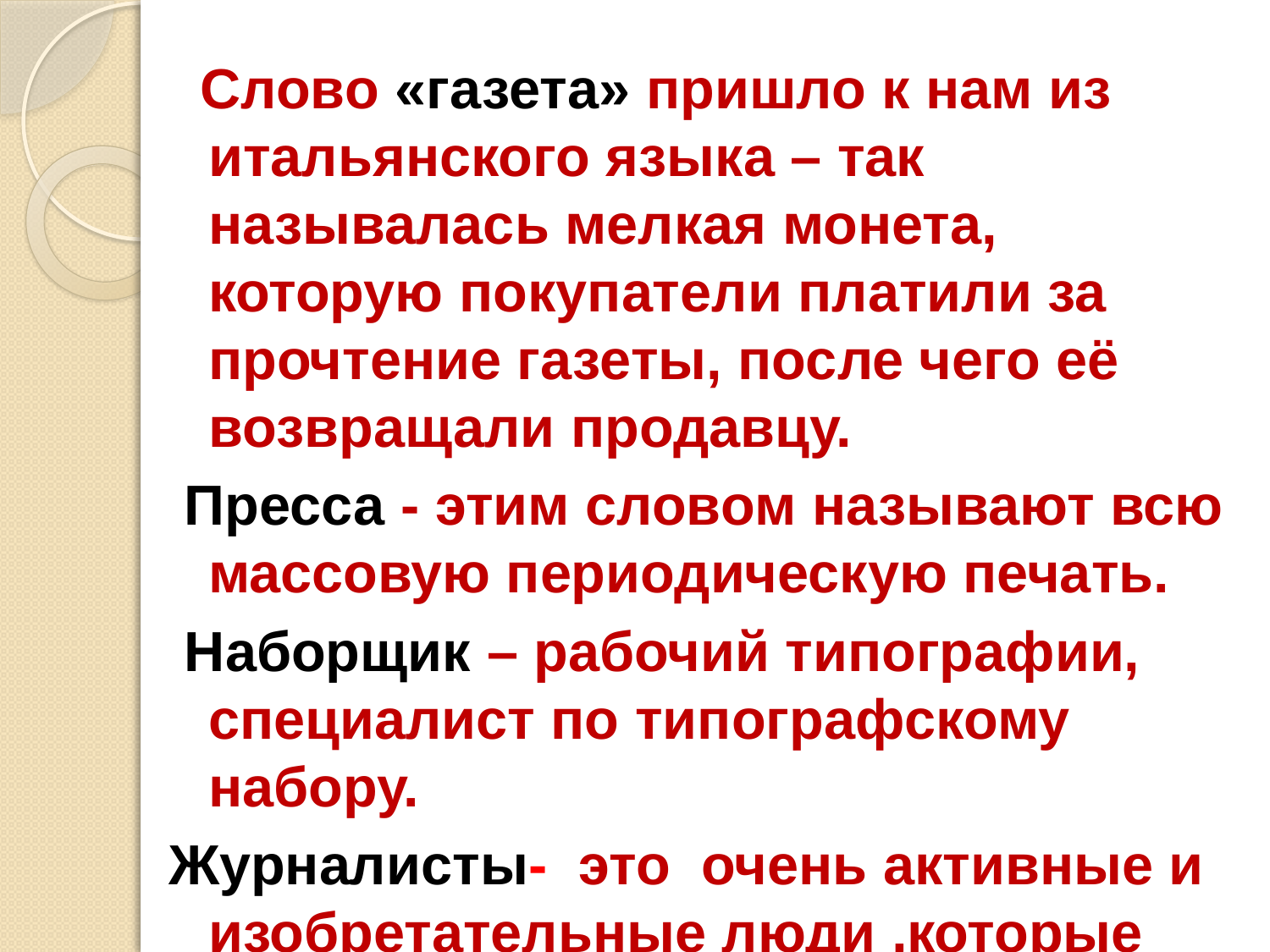

#
  Слово «газета» пришло к нам из итальянского языка – так называлась мелкая монета, которую покупатели платили за прочтение газеты, после чего её возвращали продавцу.
 Пресса - этим словом называют всю массовую периодическую печать.
 Наборщик – рабочий типографии, специалист по типографскому набору.
Журналисты-  это  очень активные и изобретательные люди ,которые собирают материал для газеты.